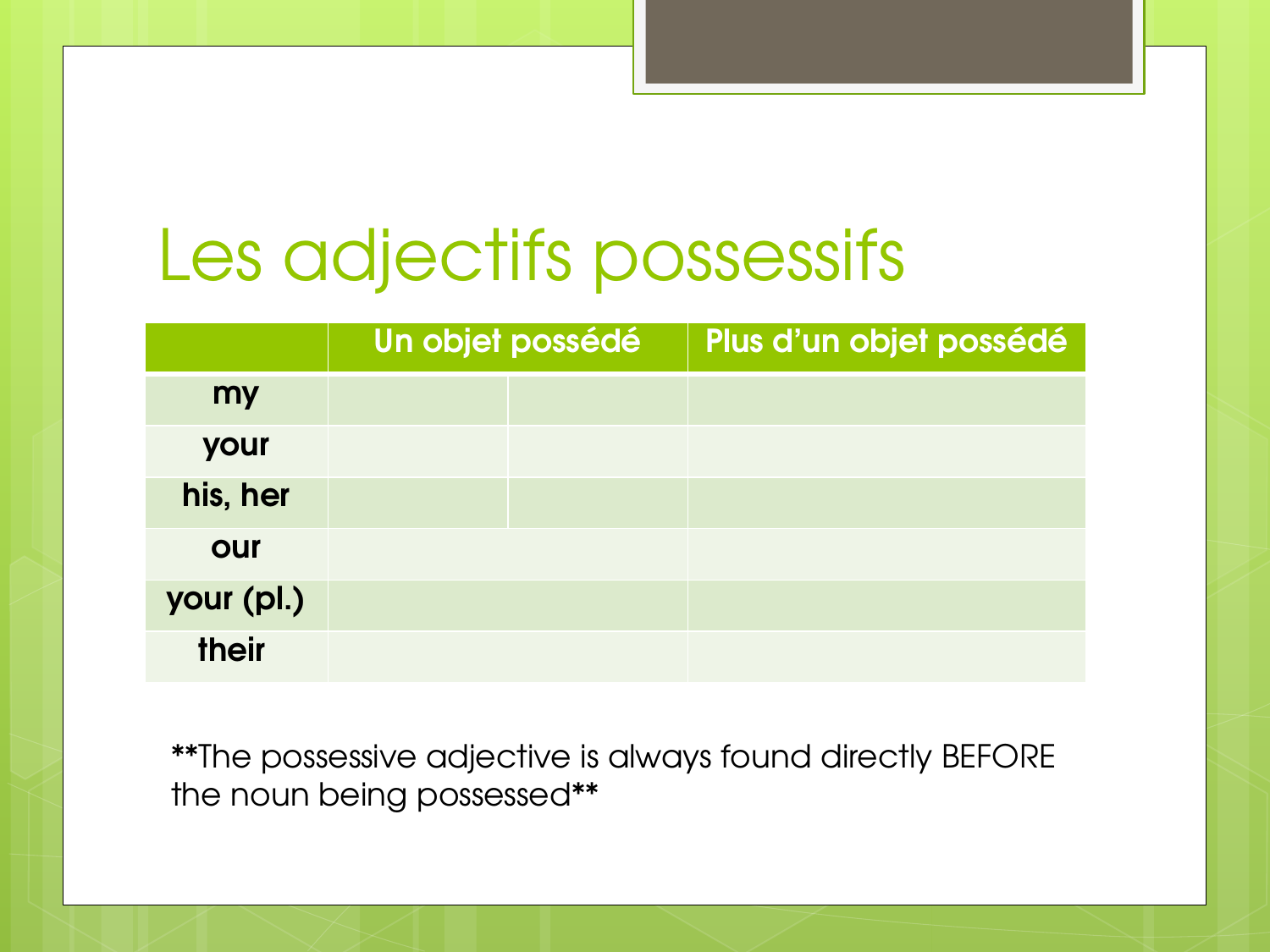

# Les adjectifs possessifs
|  | Un objet possédé |  | Plus d’un objet possédé |
| --- | --- | --- | --- |
| my |  |  |  |
| your |  |  |  |
| his, her |  |  |  |
| our |  |  |  |
| your (pl.) |  |  |  |
| their |  |  |  |
**The possessive adjective is always found directly BEFORE the noun being possessed**